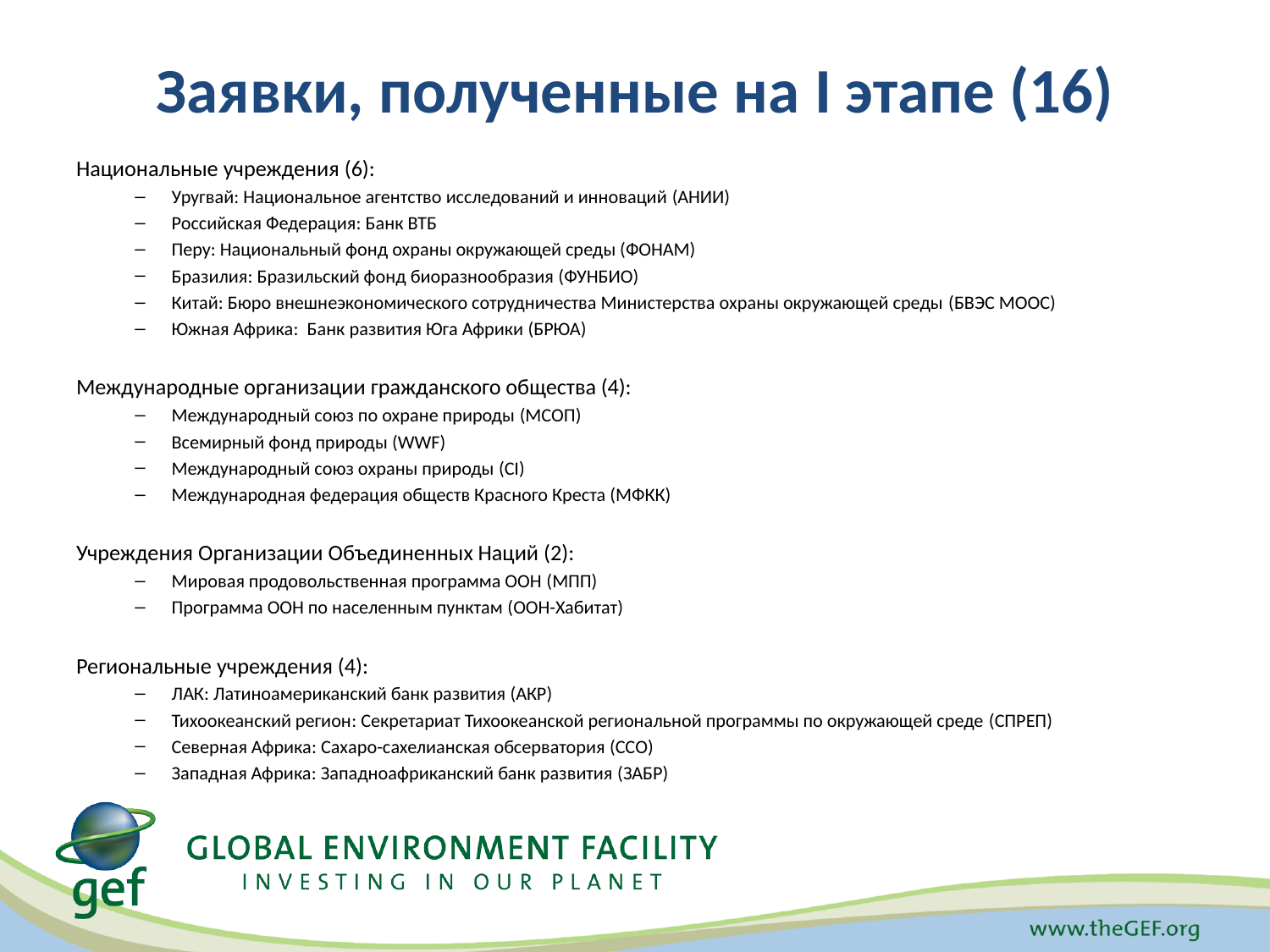

# Заявки, полученные на I этапе (16)
Национальные учреждения (6):
Уругвай: Национальное агентство исследований и инноваций (АНИИ)
Российская Федерация: Банк ВТБ
Перу: Национальный фонд охраны окружающей среды (ФОНАМ)
Бразилия: Бразильский фонд биоразнообразия (ФУНБИО)
Китай: Бюро внешнеэкономического сотрудничества Министерства охраны окружающей среды (БВЭС МООС)
Южная Африка:  Банк развития Юга Африки (БРЮА)

Международные организации гражданского общества (4):
Международный союз по охране природы (МСОП)
Всемирный фонд природы (WWF)
Международный союз охраны природы (CI)
Международная федерация обществ Красного Креста (МФКК)

Учреждения Организации Объединенных Наций (2):
Мировая продовольственная программа ООН (МПП)
Программа ООН по населенным пунктам (ООН-Хабитат)

Региональные учреждения (4):
ЛАК: Латиноамериканский банк развития (АКР)
Тихоокеанский регион: Секретариат Тихоокеанской региональной программы по окружающей среде (СПРЕП)
Северная Африка: Сахаро-сахелианская обсерватория (ССО)
Западная Африка: Западноафриканский банк развития (ЗАБР)